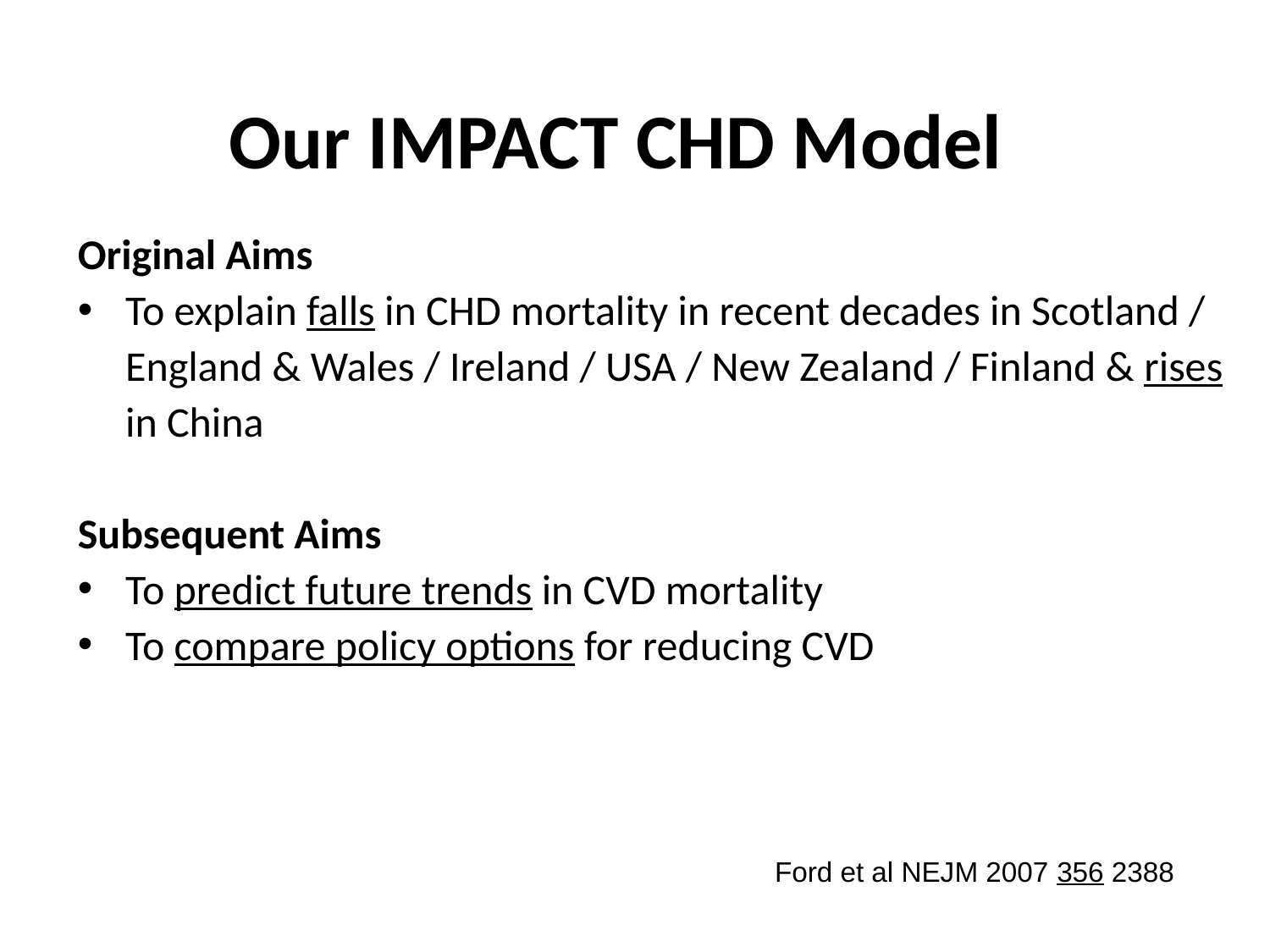

# Our IMPACT CHD Model

Original Aims
To explain falls in CHD mortality in recent decades in Scotland / England & Wales / Ireland / USA / New Zealand / Finland & rises in China

Subsequent Aims
To predict future trends in CVD mortality
To compare policy options for reducing CVD
Ford et al NEJM 2007 356 2388